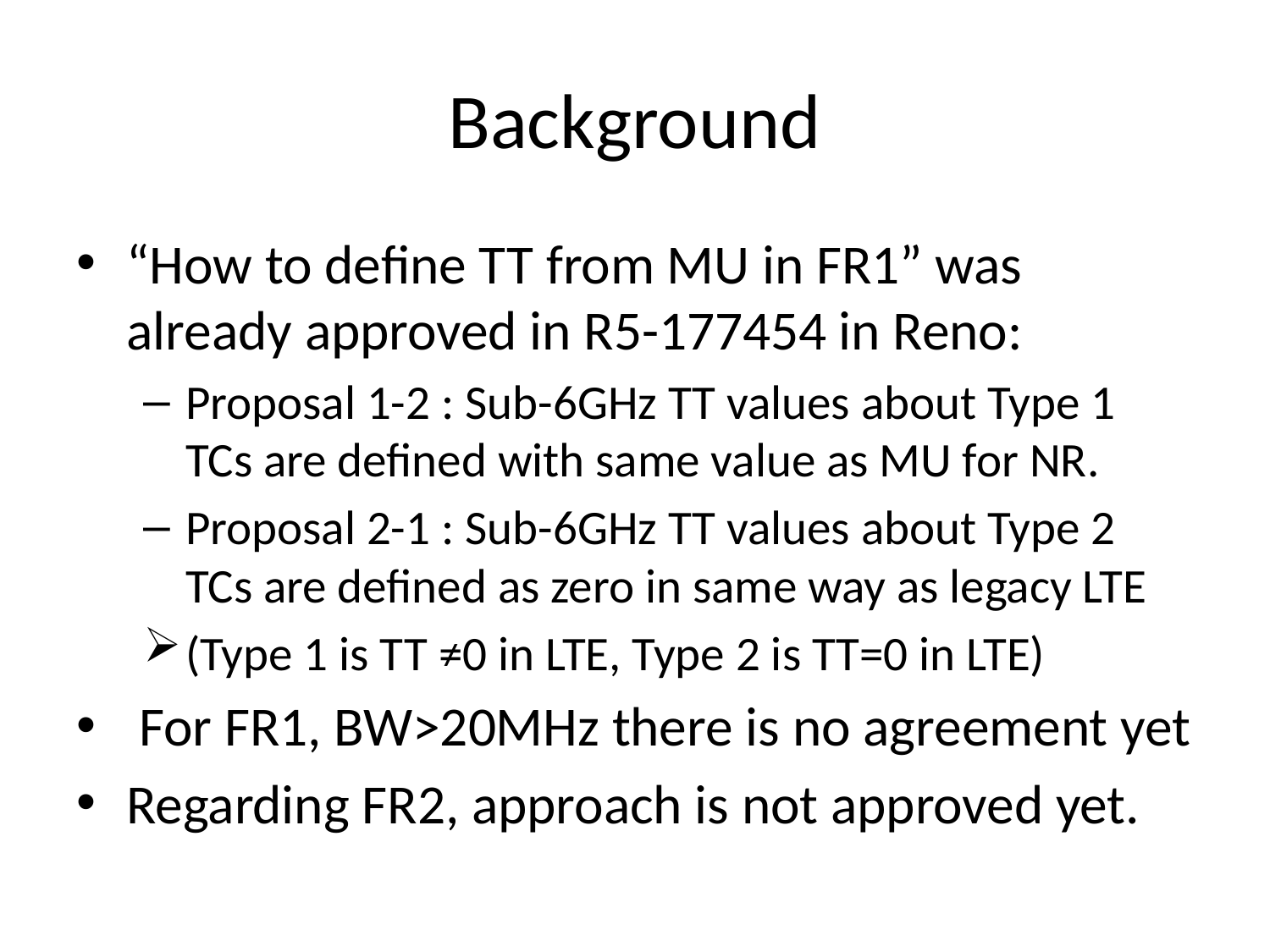

# Background
“How to define TT from MU in FR1” was already approved in R5-177454 in Reno:
Proposal 1-2 : Sub-6GHz TT values about Type 1 TCs are defined with same value as MU for NR.
Proposal 2-1 : Sub-6GHz TT values about Type 2 TCs are defined as zero in same way as legacy LTE
(Type 1 is TT ≠0 in LTE, Type 2 is TT=0 in LTE)
 For FR1, BW>20MHz there is no agreement yet
Regarding FR2, approach is not approved yet.